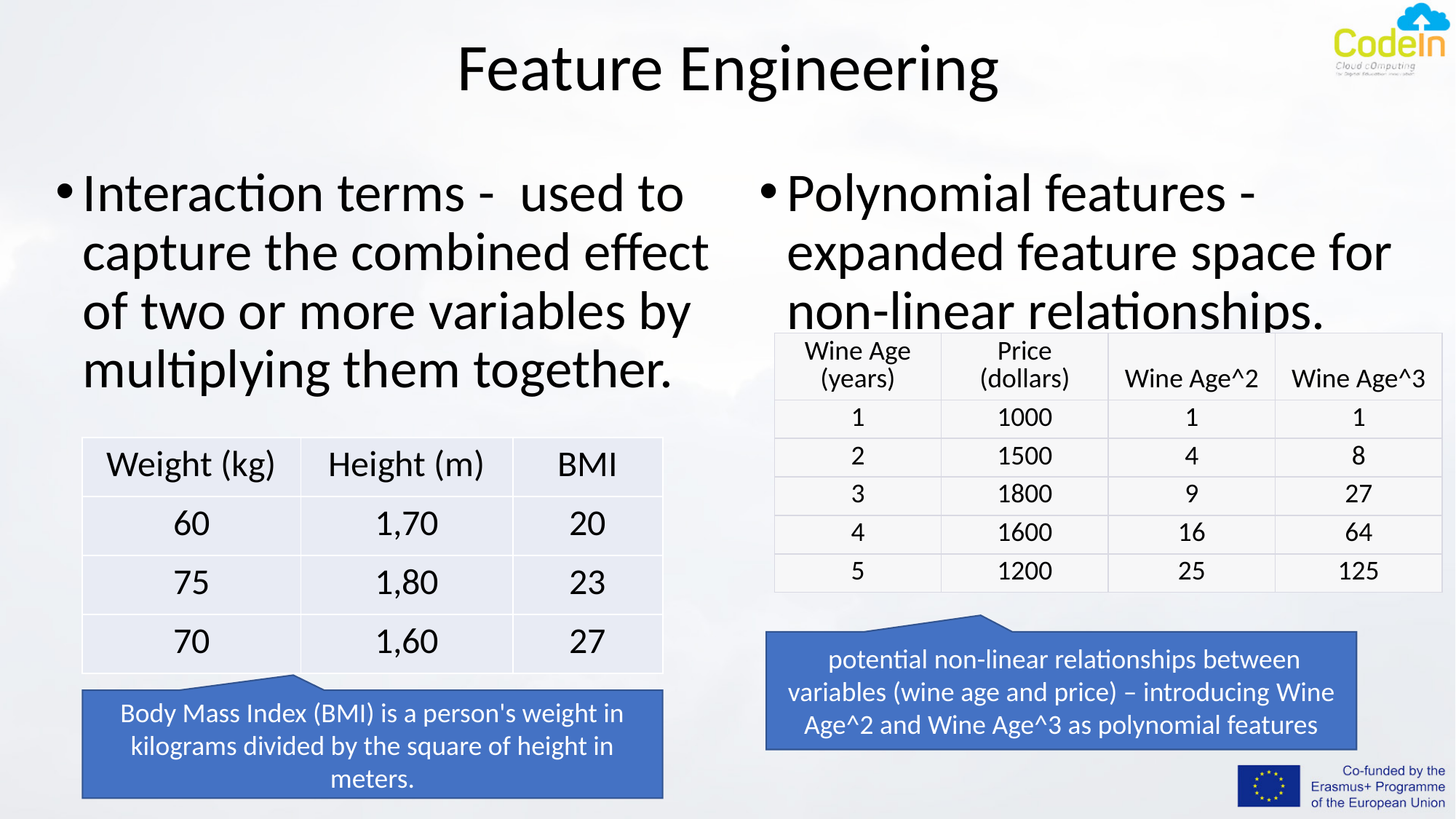

# Feature Engineering
Interaction terms -  used to capture the combined effect of two or more variables by multiplying them together.

Polynomial features - expanded feature space for non-linear relationships.
| Wine Age (years) | Price (dollars) | Wine Age^2 | Wine Age^3 |
| --- | --- | --- | --- |
| 1 | 1000 | 1 | 1 |
| 2 | 1500 | 4 | 8 |
| 3 | 1800 | 9 | 27 |
| 4 | 1600 | 16 | 64 |
| 5 | 1200 | 25 | 125 |
| Weight (kg) | Height (m) | BMI |
| --- | --- | --- |
| 60 | 1,70 | 20 |
| 75 | 1,80 | 23 |
| 70 | 1,60 | 27 |
 potential non-linear relationships between variables (wine age and price) – introducing Wine Age^2 and Wine Age^3 as polynomial features
Body Mass Index (BMI) is a person's weight in kilograms divided by the square of height in meters.